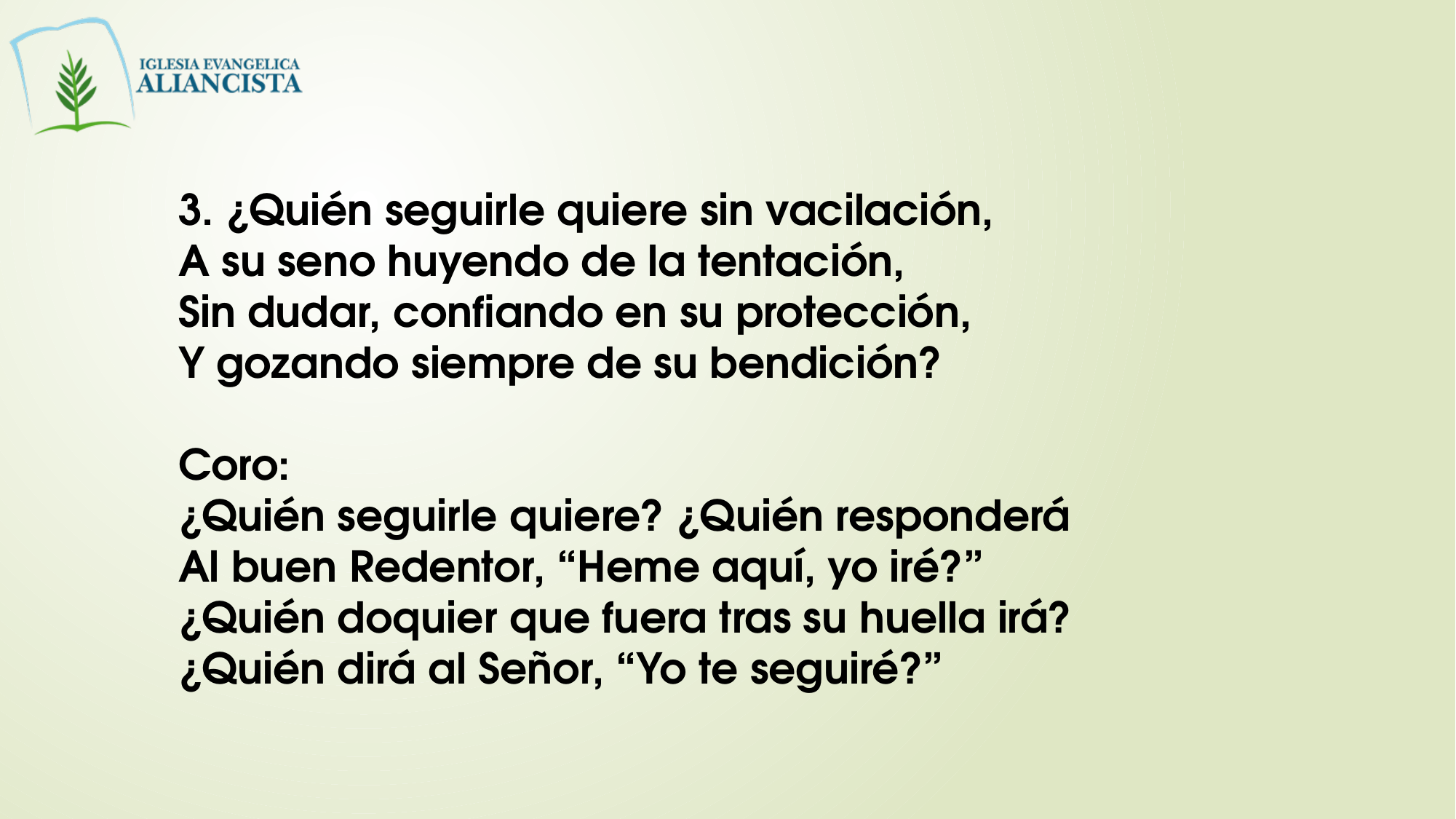

3. ¿Quién seguirle quiere sin vacilación,
A su seno huyendo de la tentación,
Sin dudar, confiando en su protección,
Y gozando siempre de su bendición?

Coro:
¿Quién seguirle quiere? ¿Quién responderá
Al buen Redentor, “Heme aquí, yo iré?”
¿Quién doquier que fuera tras su huella irá?
¿Quién dirá al Señor, “Yo te seguiré?”